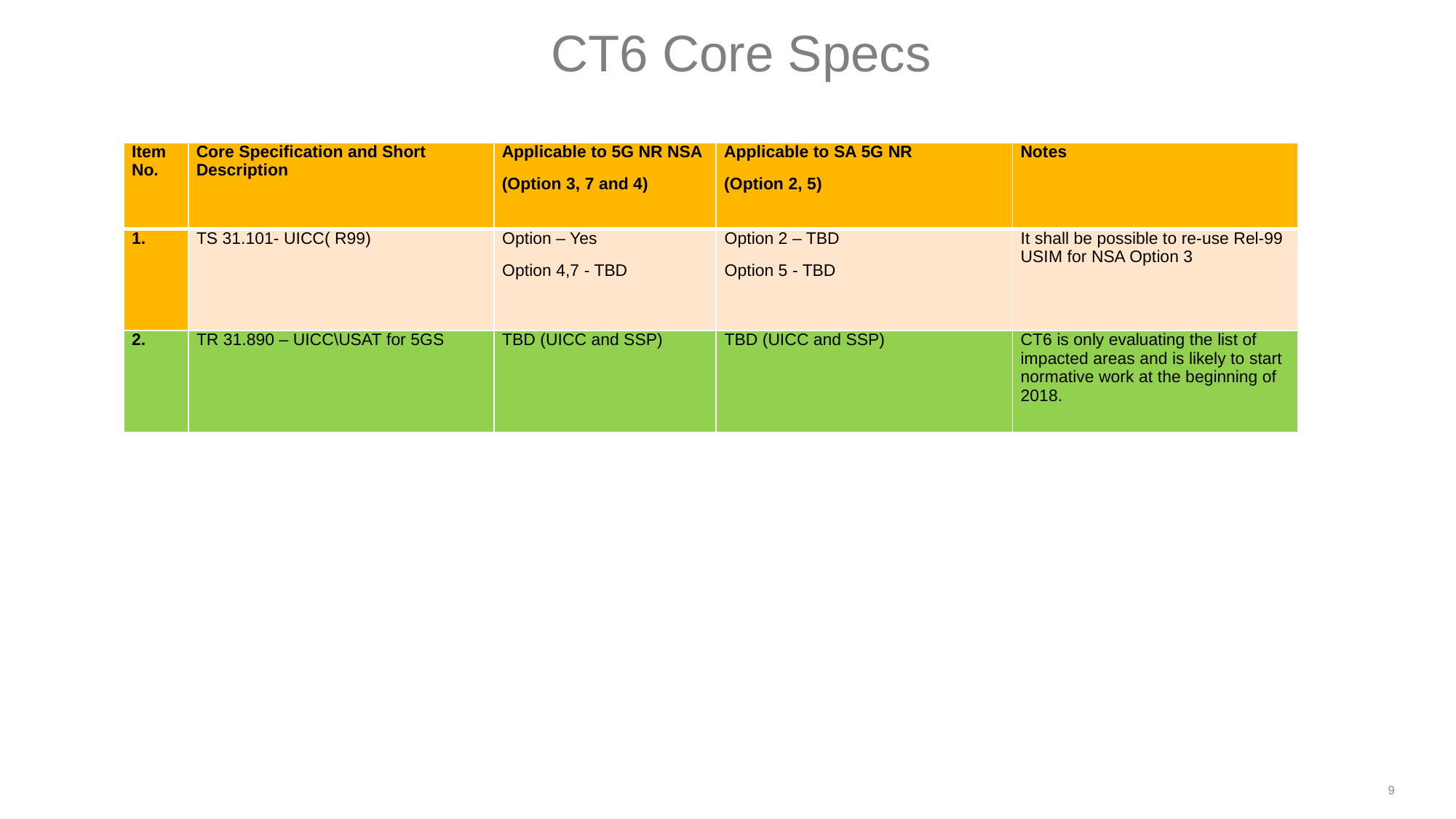

9
# CT6 Core Specs
| Item No. | Core Specification and Short Description | Applicable to 5G NR NSA (Option 3, 7 and 4) | Applicable to SA 5G NR (Option 2, 5) | Notes |
| --- | --- | --- | --- | --- |
| 1. | TS 31.101- UICC( R99) | Option – Yes Option 4,7 - TBD | Option 2 – TBD Option 5 - TBD | It shall be possible to re-use Rel-99 USIM for NSA Option 3 |
| 2. | TR 31.890 – UICC\USAT for 5GS | TBD (UICC and SSP) | TBD (UICC and SSP) | CT6 is only evaluating the list of impacted areas and is likely to start normative work at the beginning of 2018. |